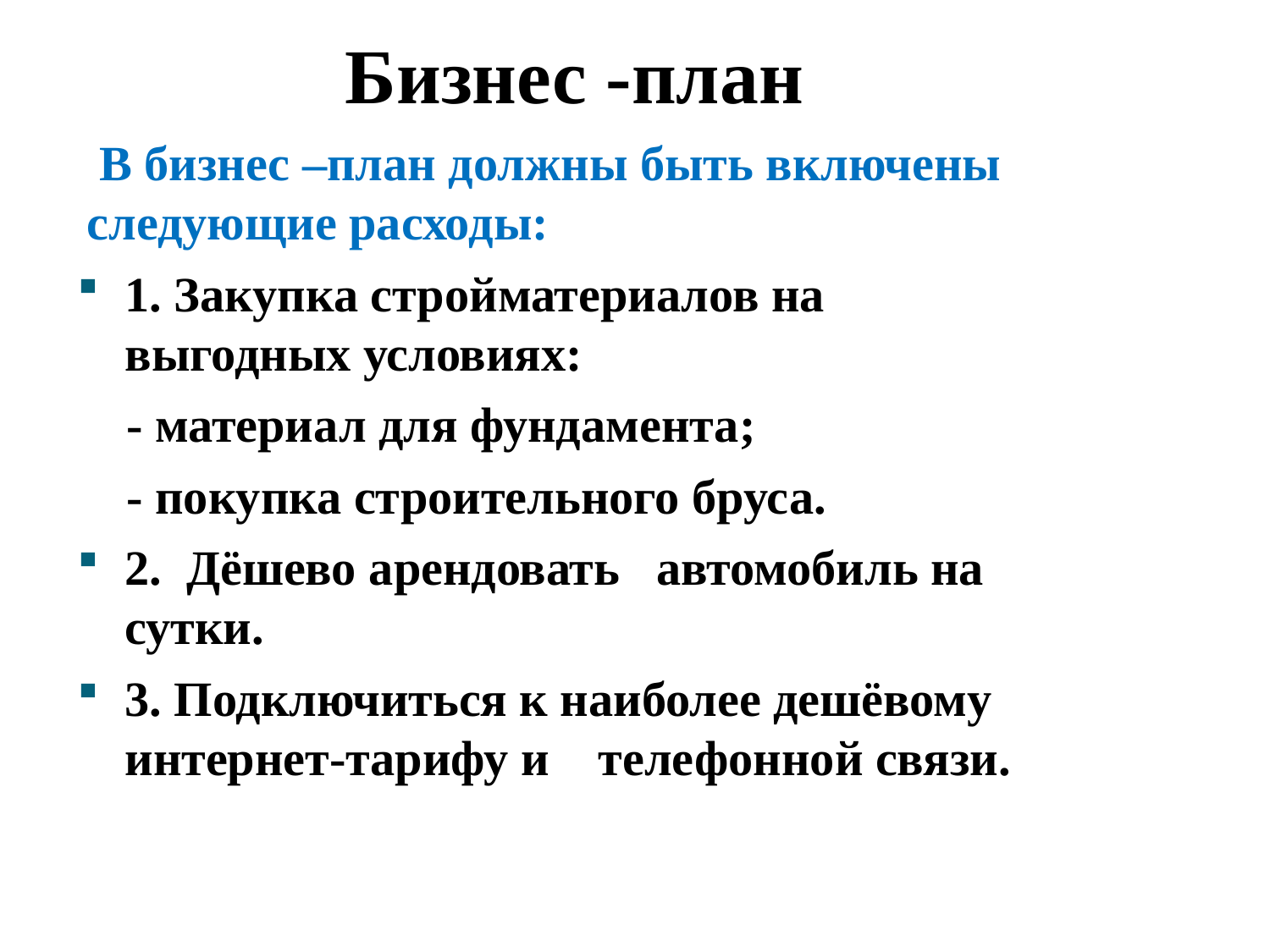

#
  Бизнес -план
 В бизнес –план должны быть включены следующие расходы:
1. Закупка стройматериалов на выгодных условиях:
    - материал для фундамента;
    - покупка строительного бруса.
2.  Дёшево арендовать   автомобиль на сутки.
3. Подключиться к наиболее дешёвому  интернет-тарифу и    телефонной связи.